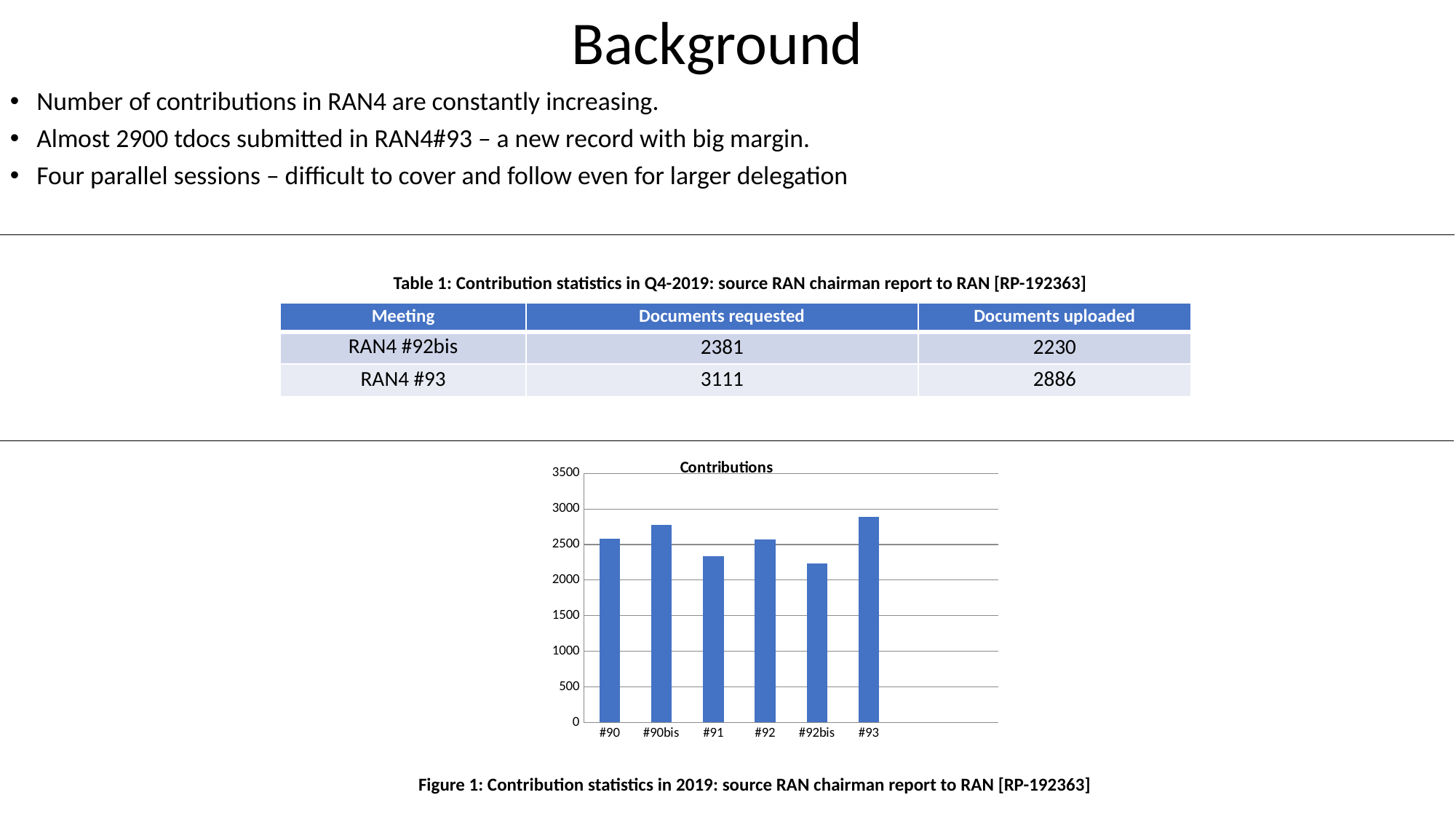

# Background
Number of contributions in RAN4 are constantly increasing.
Almost 2900 tdocs submitted in RAN4#93 – a new record with big margin.
Four parallel sessions – difficult to cover and follow even for larger delegation
Table 1: Contribution statistics in Q4-2019: source RAN chairman report to RAN [RP-192363]
| Meeting | Documents requested | Documents uploaded |
| --- | --- | --- |
| RAN4 #92bis | 2381 | 2230 |
| RAN4 #93 | 3111 | 2886 |

### Chart:

| Category | Contributions |
|---|---|
| #90 | 2584.0 |
| #90bis | 2774.0 |
| #91 | 2337.0 |
| #92 | 2576.0 |
| #92bis | 2230.0 |
| #93 | 2886.0 |
Figure 1: Contribution statistics in 2019: source RAN chairman report to RAN [RP-192363]